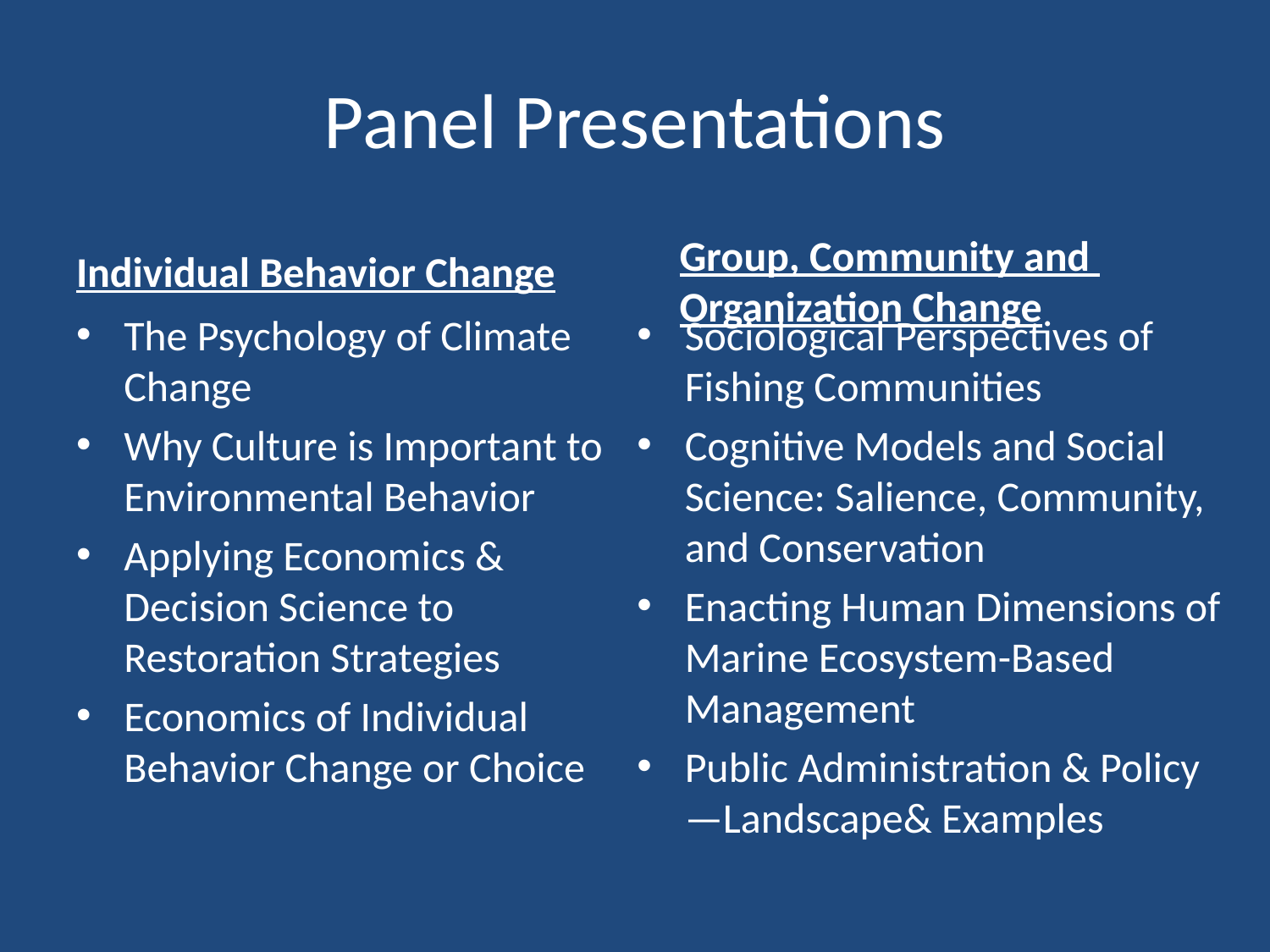

# Panel Presentations
Individual Behavior Change
Group, Community and  Organization Change

The Psychology of Climate Change
Why Culture is Important to Environmental Behavior
Applying Economics & Decision Science to Restoration Strategies
Economics of Individual Behavior Change or Choice

Sociological Perspectives of Fishing Communities
Cognitive Models and Social Science: Salience, Community, and Conservation
Enacting Human Dimensions of Marine Ecosystem-Based Management
Public Administration & Policy—Landscape& Examples